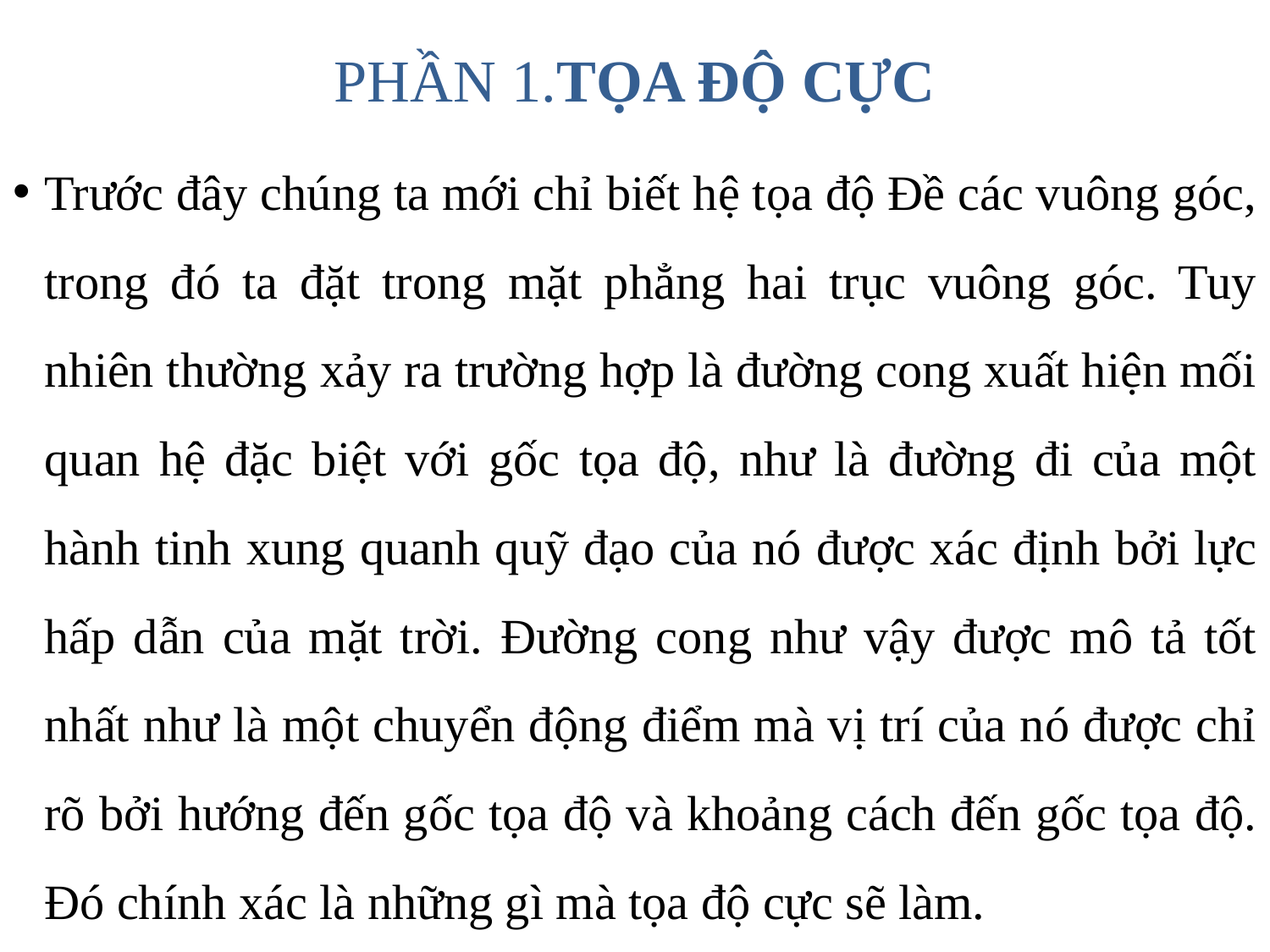

# PHẦN 1.TỌA ĐỘ CỰC
Trước đây chúng ta mới chỉ biết hệ tọa độ Đề các vuông góc, trong đó ta đặt trong mặt phẳng hai trục vuông góc. Tuy nhiên thường xảy ra trường hợp là đường cong xuất hiện mối quan hệ đặc biệt với gốc tọa độ, như là đường đi của một hành tinh xung quanh quỹ đạo của nó được xác định bởi lực hấp dẫn của mặt trời. Đường cong như vậy được mô tả tốt nhất như là một chuyển động điểm mà vị trí của nó được chỉ rõ bởi hướng đến gốc tọa độ và khoảng cách đến gốc tọa độ. Đó chính xác là những gì mà tọa độ cực sẽ làm.